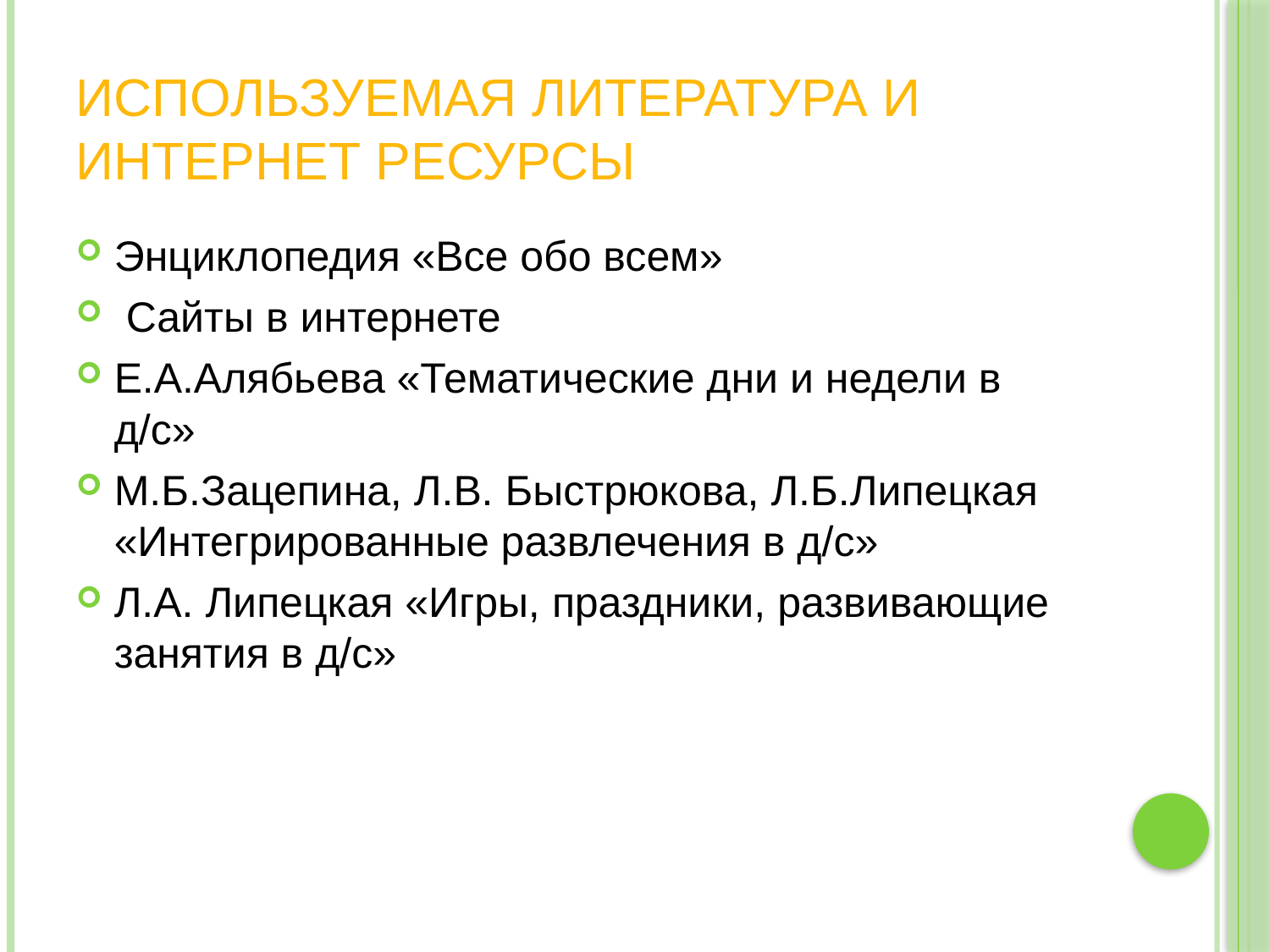

# Используемая литература и интернет ресурсы
Энциклопедия «Все обо всем»
 Сайты в интернете
Е.А.Алябьева «Тематические дни и недели в д/с»
М.Б.Зацепина, Л.В. Быстрюкова, Л.Б.Липецкая «Интегрированные развлечения в д/с»
Л.А. Липецкая «Игры, праздники, развивающие занятия в д/с»